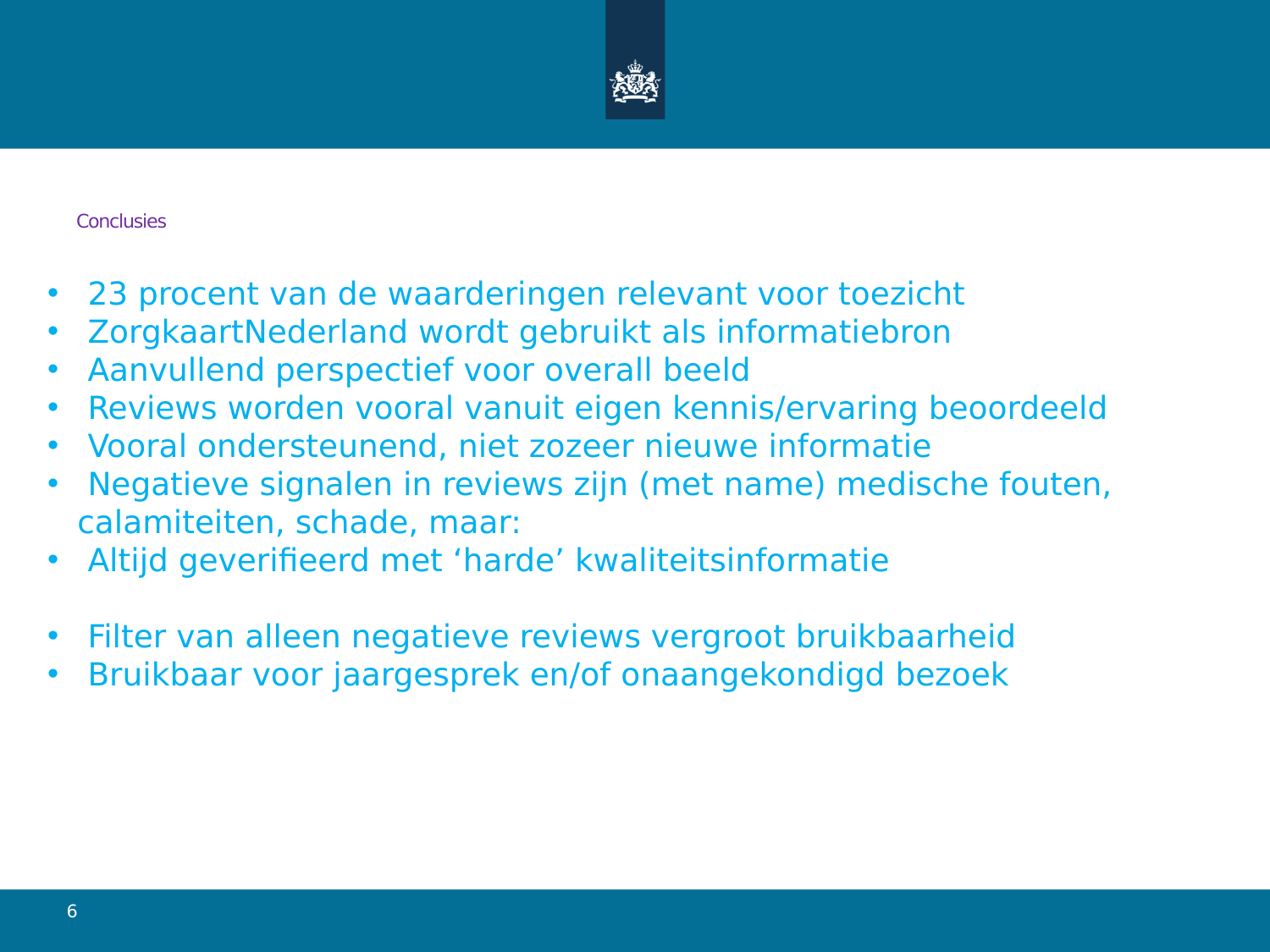

23 procent van de waarderingen relevant voor toezicht
 ZorgkaartNederland wordt gebruikt als informatiebron
 Aanvullend perspectief voor overall beeld
 Reviews worden vooral vanuit eigen kennis/ervaring beoordeeld
 Vooral ondersteunend, niet zozeer nieuwe informatie
 Negatieve signalen in reviews zijn (met name) medische fouten, calamiteiten, schade, maar:
 Altijd geverifieerd met ‘harde’ kwaliteitsinformatie

 Filter van alleen negatieve reviews vergroot bruikbaarheid
 Bruikbaar voor jaargesprek en/of onaangekondigd bezoek
# Conclusies

6